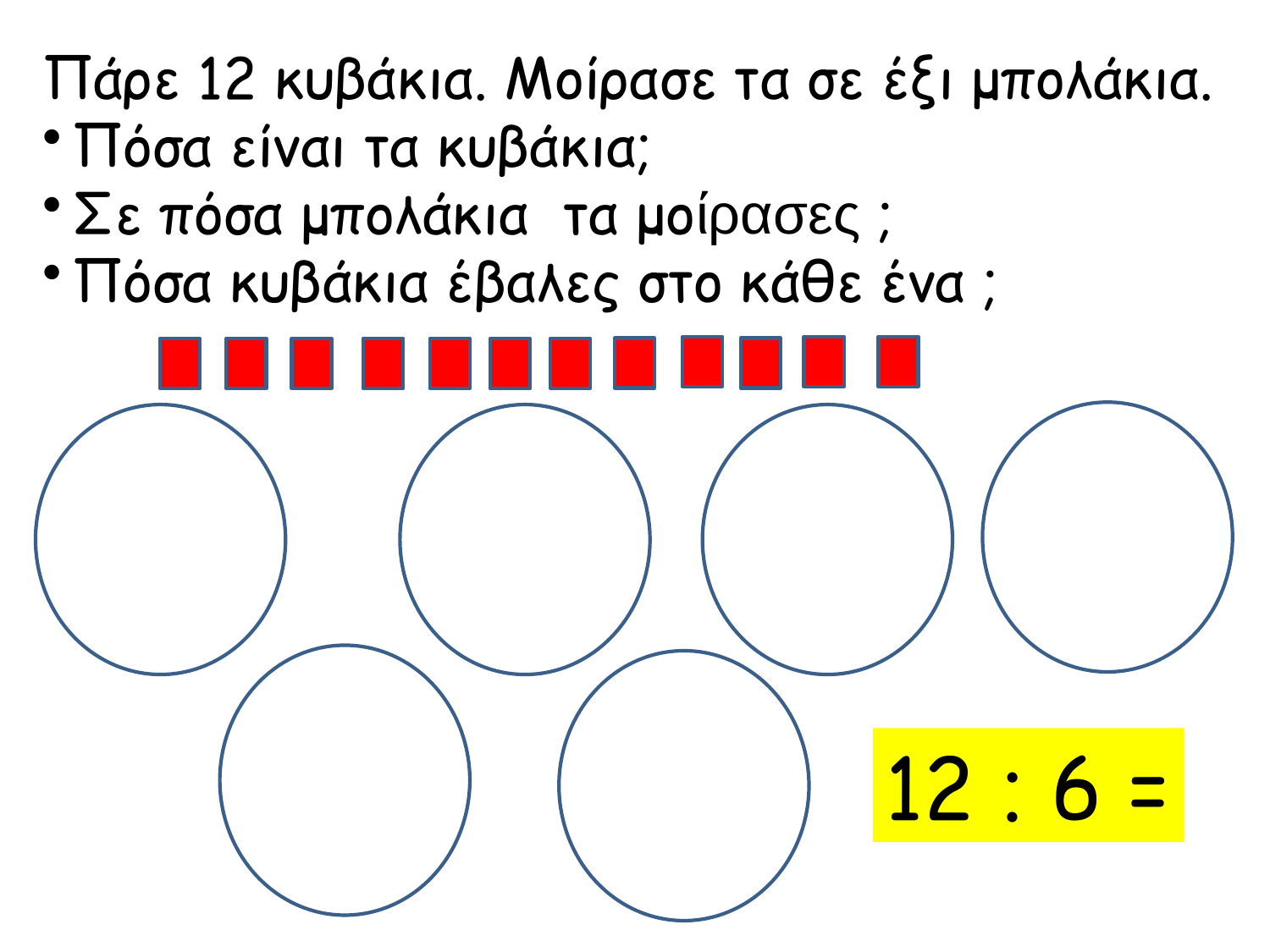

Πάρε 12 κυβάκια. Μοίρασε τα σε έξι μπολάκια.
Πόσα είναι τα κυβάκια;
Σε πόσα μπολάκια  τα μοίρασες ;
Πόσα κυβάκια έβαλες στο κάθε ένα ;

12 : 6 =